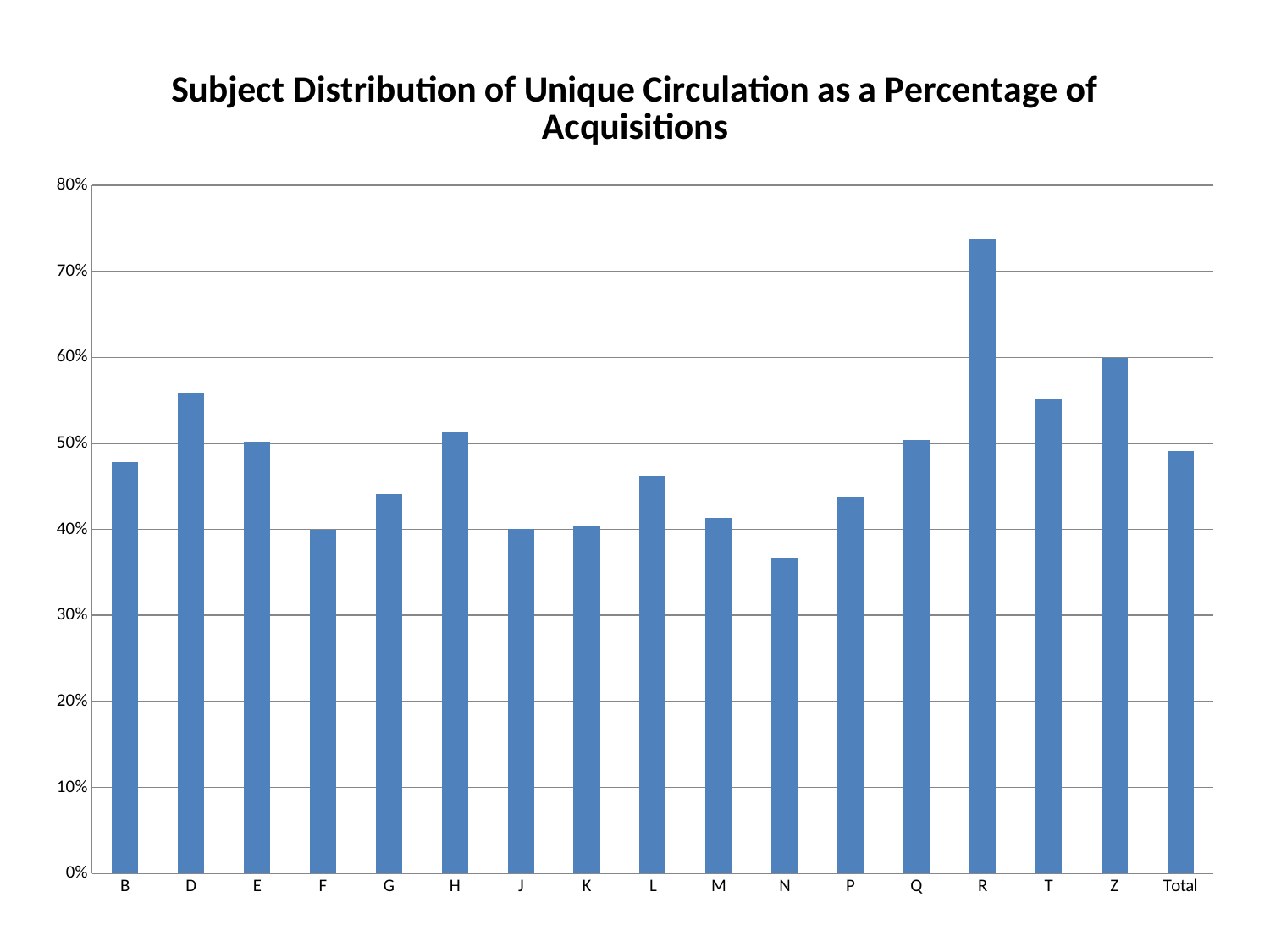

### Chart: Subject Distribution of Unique Circulation as a Percentage of Acquisitions

| Category |  |
|---|---|
| B | 0.47871333964049195 |
| D | 0.5585696670776819 |
| E | 0.5020408163265306 |
| F | 0.4 |
| G | 0.4408817635270541 |
| H | 0.5137211855104281 |
| J | 0.40074906367041196 |
| K | 0.40397350993377484 |
| L | 0.46199407699901285 |
| M | 0.41330166270783847 |
| N | 0.3668639053254438 |
| P | 0.4381551362683438 |
| Q | 0.5042087542087542 |
| R | 0.7377963737796374 |
| T | 0.5510204081632653 |
| Z | 0.5989847715736041 |
| Total | 0.4915788664154426 |